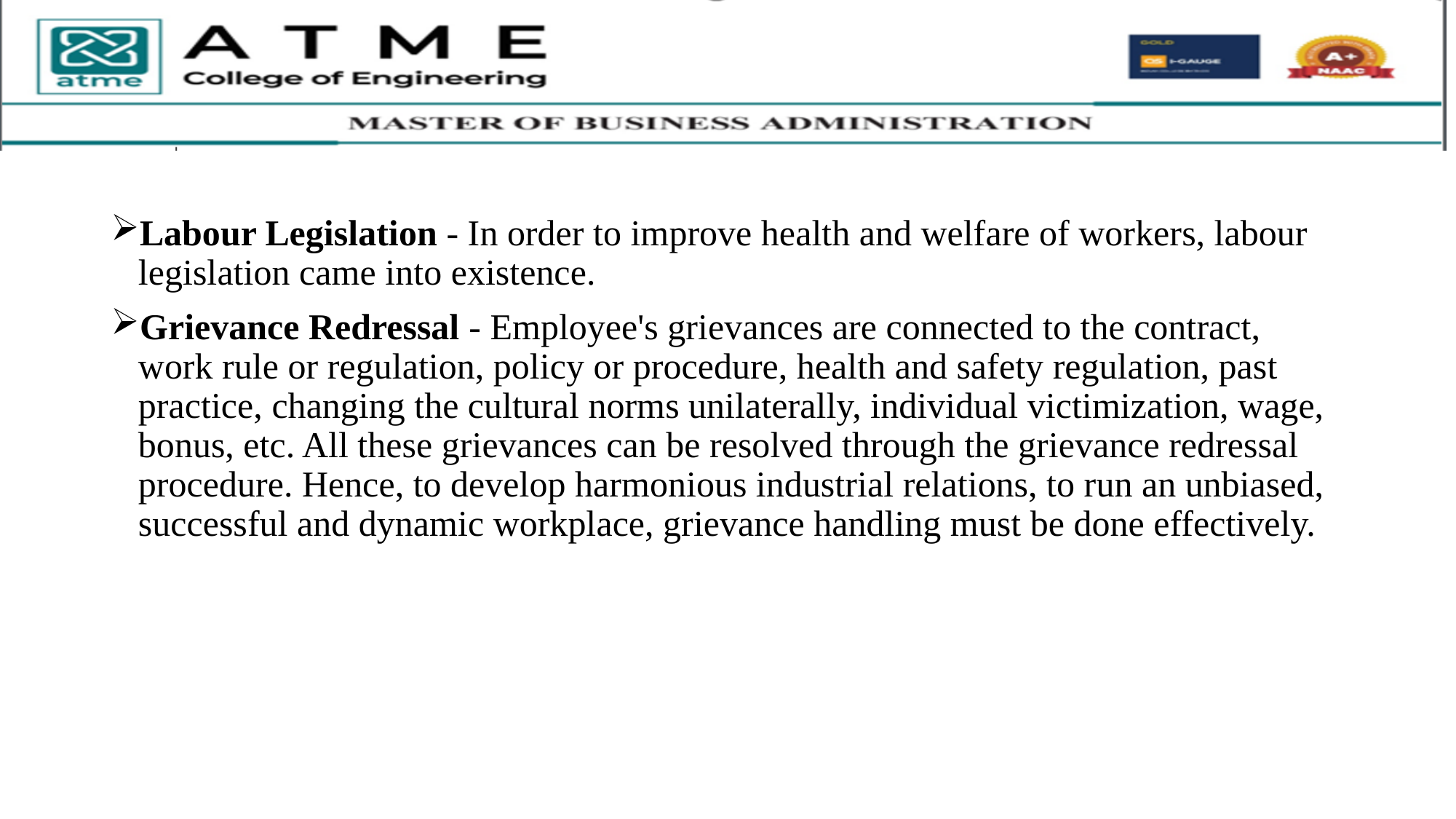

Labour Legislation - In order to improve health and welfare of workers, labour legislation came into existence.
Grievance Redressal - Employee's grievances are connected to the contract, work rule or regulation, policy or procedure, health and safety regulation, past practice, changing the cultural norms unilaterally, individual victimization, wage, bonus, etc. All these grievances can be resolved through the grievance redressal procedure. Hence, to develop harmonious industrial relations, to run an unbiased, successful and dynamic workplace, grievance handling must be done effectively.